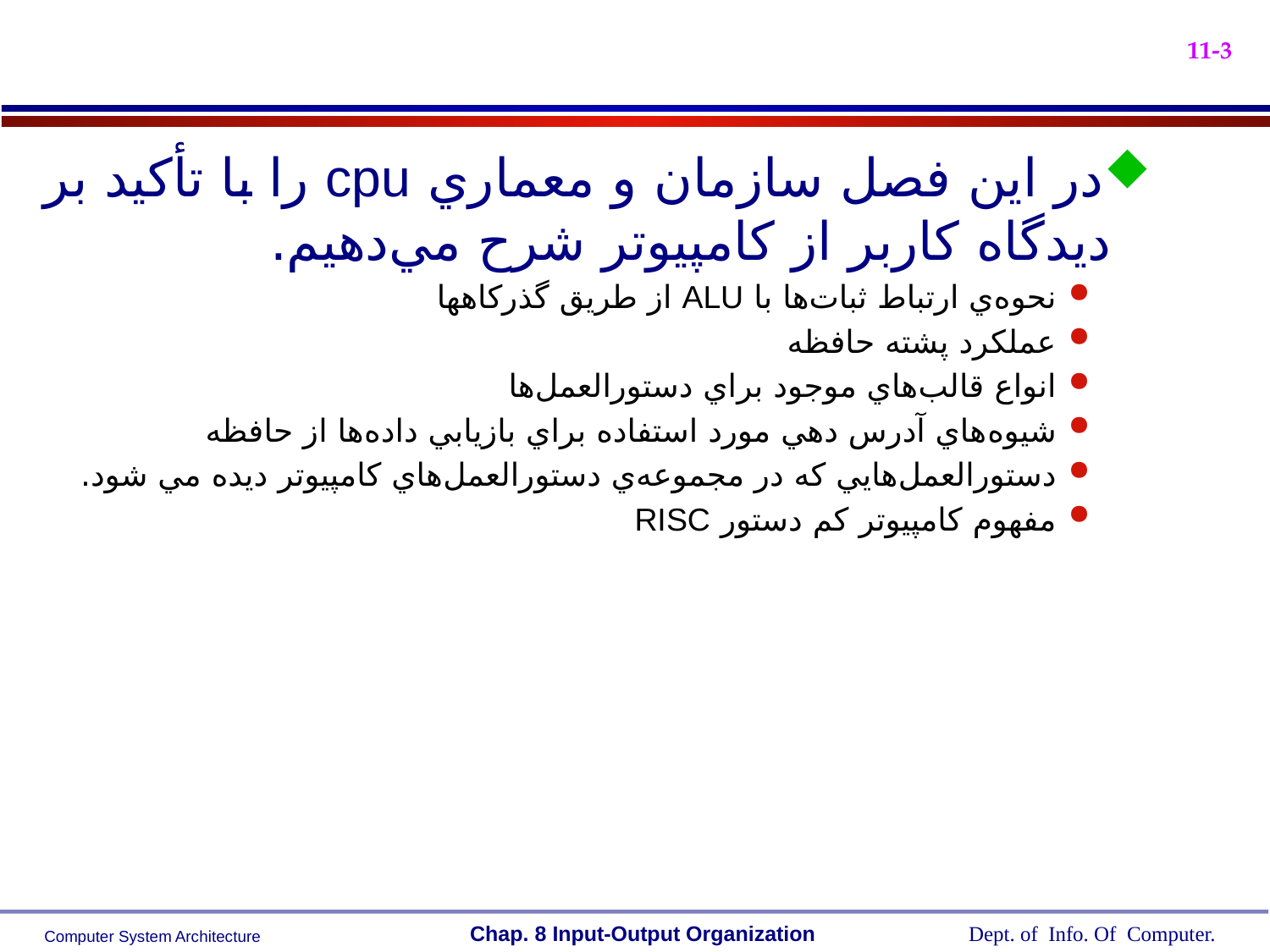

#
در اين فصل سازمان و معماري cpu را با تأکيد بر ديدگاه کاربر از کامپيوتر شرح مي‌دهيم.
نحوه‌ي ارتباط ثبات‌ها با ALU از طريق گذرکاهها
عملکرد پشته حافظه
انواع قالب‌هاي موجود براي دستورالعمل‌ها
شيوه‌هاي آدرس دهي مورد استفاده براي بازيابي داده‌ها از حافظه
دستورالعمل‌هايي که در مجموعه‌ي دستورالعمل‌هاي کامپيوتر ديده مي شود.
مفهوم کامپيوتر کم دستور RISC